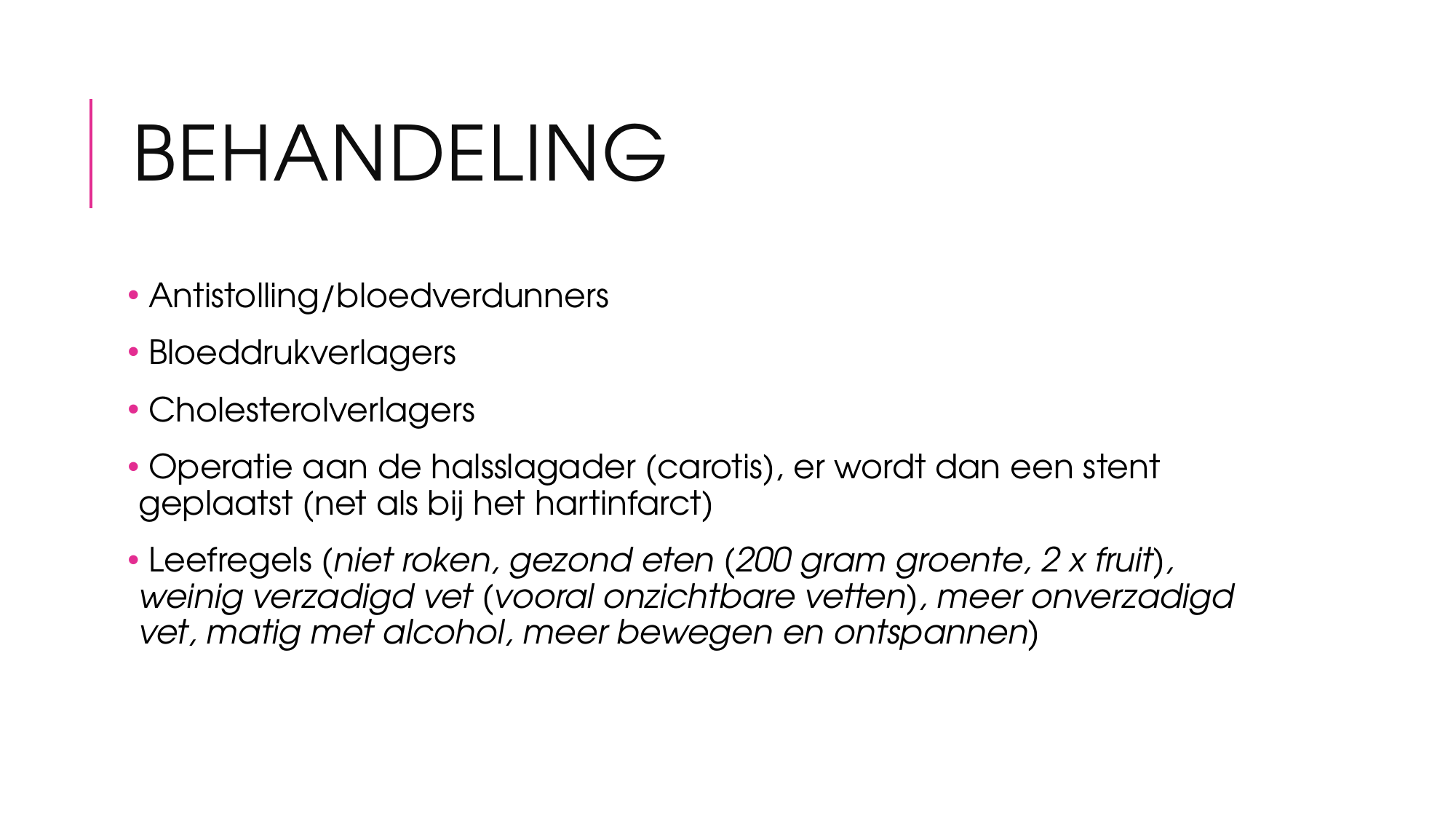

# Behandeling
 Antistolling/bloedverdunners
 Bloeddrukverlagers
 Cholesterolverlagers
 Operatie aan de halsslagader (carotis), er wordt dan een stent geplaatst (net als bij het hartinfarct)
 Leefregels (niet roken, gezond eten (200 gram groente, 2 x fruit), weinig verzadigd vet (vooral onzichtbare vetten), meer onverzadigd vet, matig met alcohol, meer bewegen en ontspannen)